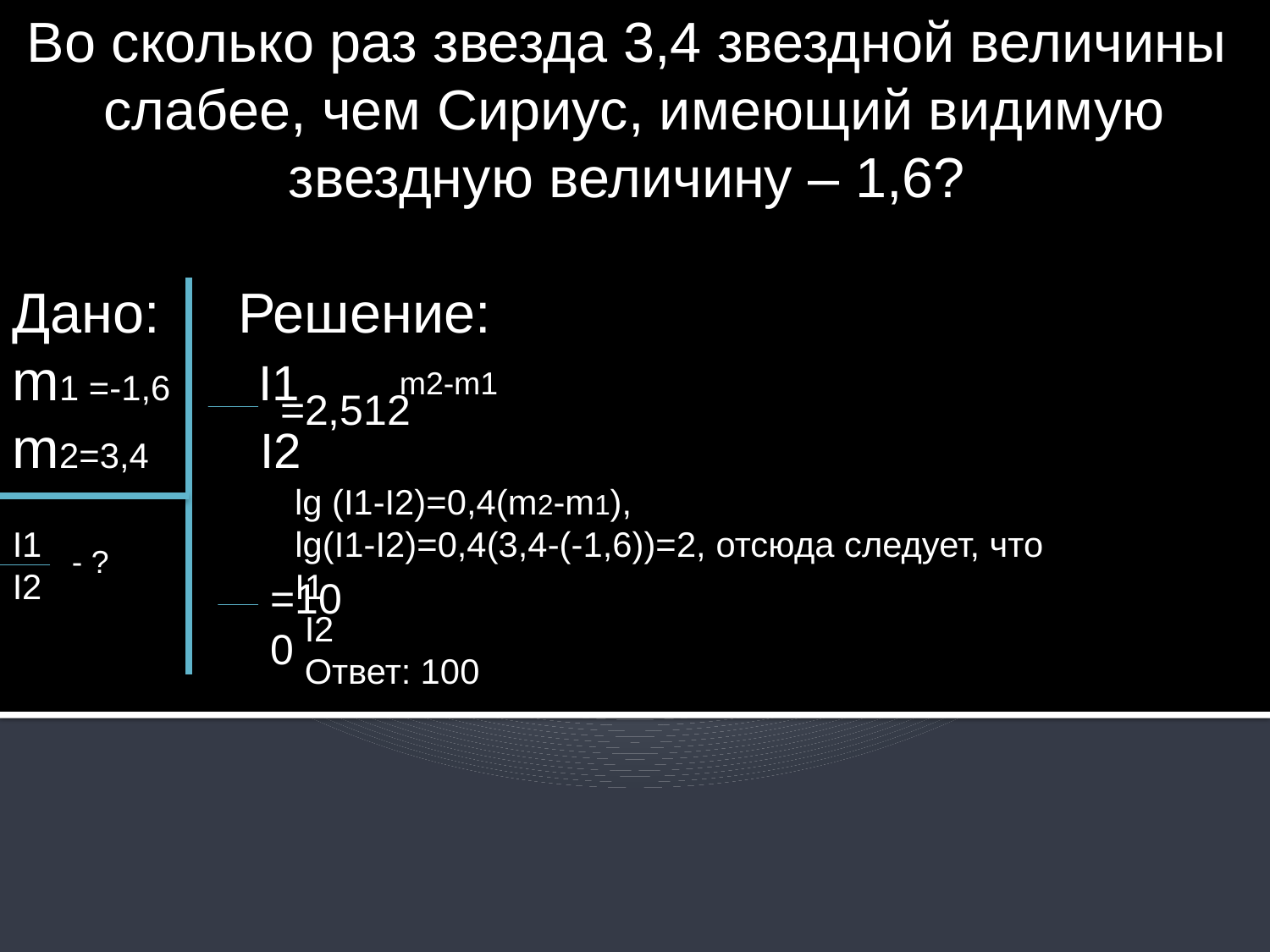

Во сколько раз звезда 3,4 звездной величины  слабее, чем Сириус, имеющий видимую звездную величину – 1,6?

Дано:     Решение:
m1 =-1,6         I1
m2=3,4           I2
                             lg (I1-I2)=0,4(m2-m1),
I1                          lg(I1-I2)=0,4(3,4-(-1,6))=2, отсюда следует, что
I2                          I1
                              I2
                              Ответ: 100

m2-m1
=2,512
- ?
=100